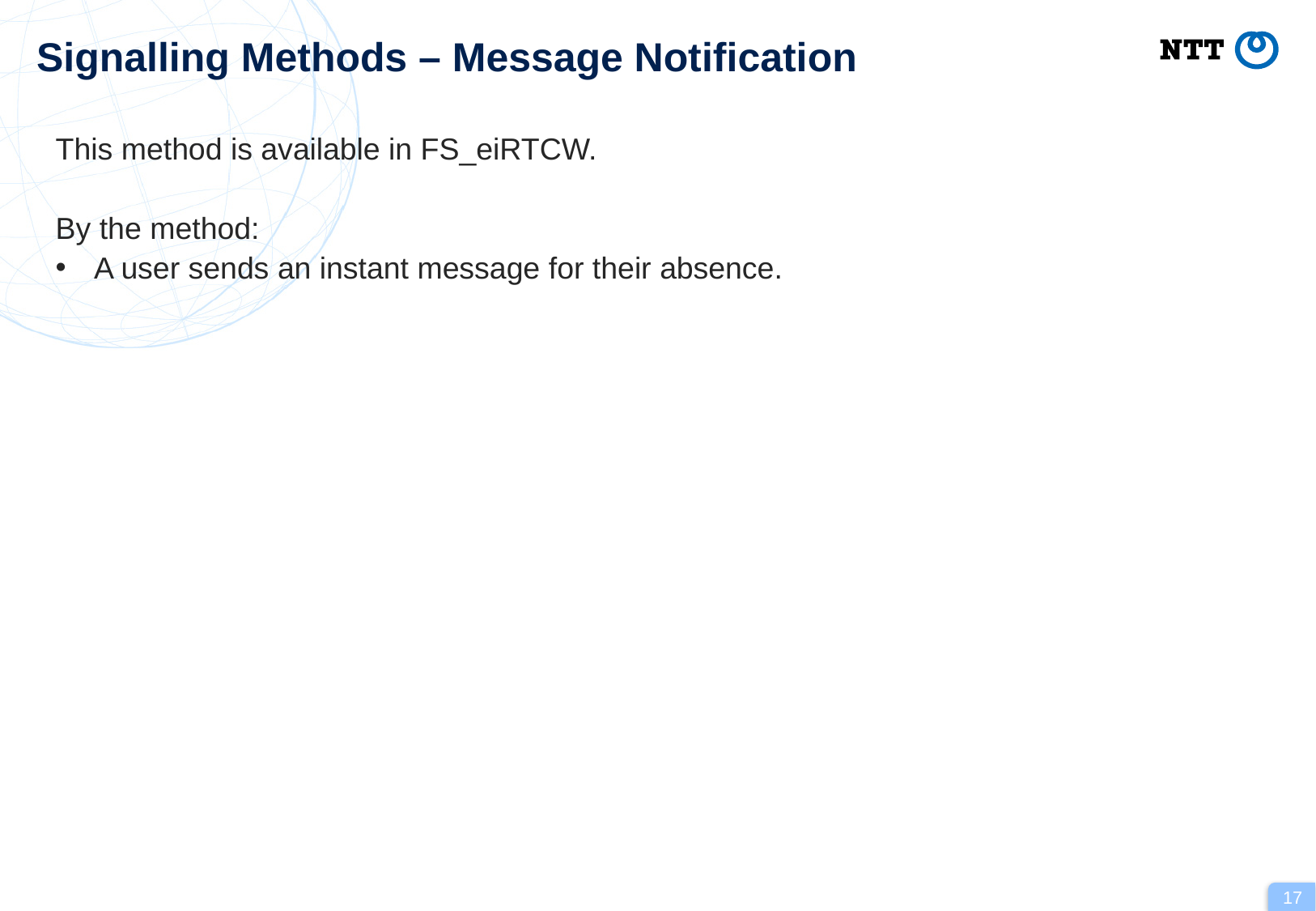

# Signalling Methods – Message Notification
This method is available in FS_eiRTCW.

By the method:
A user sends an instant message for their absence.